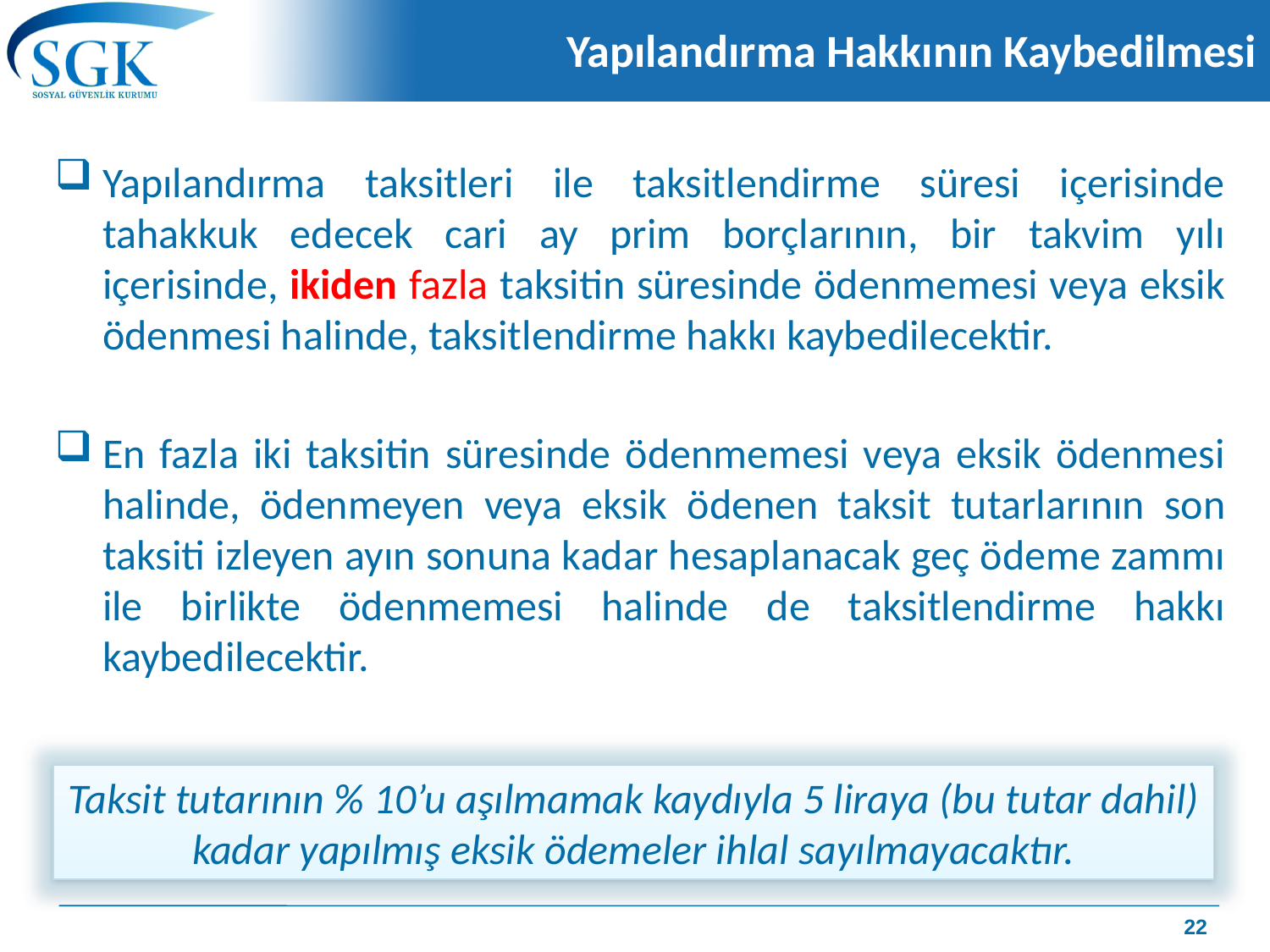

# Yapılandırma Hakkının Kaybedilmesi
Yapılandırma taksitleri ile taksitlendirme süresi içerisinde tahakkuk edecek cari ay prim borçlarının, bir takvim yılı içerisinde, ikiden fazla taksitin süresinde ödenmemesi veya eksik ödenmesi halinde, taksitlendirme hakkı kaybedilecektir.

En fazla iki taksitin süresinde ödenmemesi veya eksik ödenmesi halinde, ödenmeyen veya eksik ödenen taksit tutarlarının son taksiti izleyen ayın sonuna kadar hesaplanacak geç ödeme zammı ile birlikte ödenmemesi halinde de taksitlendirme hakkı kaybedilecektir.

Taksit tutarının % 10’u aşılmamak kaydıyla 5 liraya (bu tutar dahil) kadar yapılmış eksik ödemeler ihlal sayılmayacaktır.
22